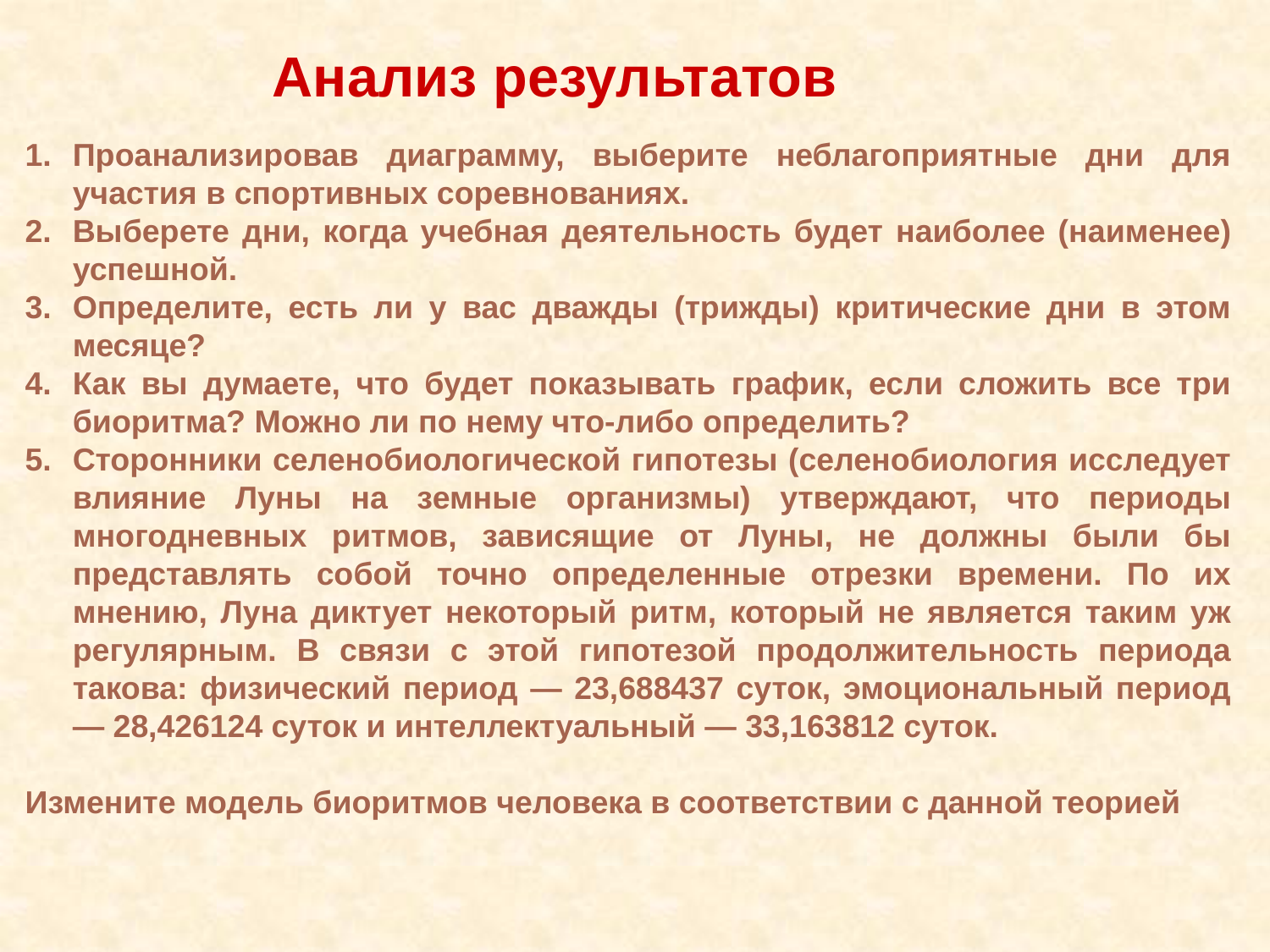

Анализ результатов
Проанализировав диаграмму, выберите неблагоприятные дни для участия в спортивных соревнованиях.
Выберете дни, когда учебная деятельность будет наиболее (наименее) успешной.
Определите, есть ли у вас дважды (трижды) критические дни в этом месяце?
Как вы думаете, что будет показывать график, если сложить все три биоритма? Можно ли по нему что-либо определить?
Сторонники селенобиологической гипотезы (селенобиология исследует влияние Луны на земные организмы) утверждают, что периоды многодневных ритмов, зависящие от Луны, не должны были бы представлять собой точно определенные отрезки времени. По их мнению, Луна диктует некоторый ритм, который не является таким уж регулярным. В связи с этой гипотезой продолжительность периода такова: физический период — 23,688437 суток, эмоциональный период — 28,426124 суток и интеллектуальный — 33,163812 суток.

Измените модель биоритмов человека в соответствии с данной теорией